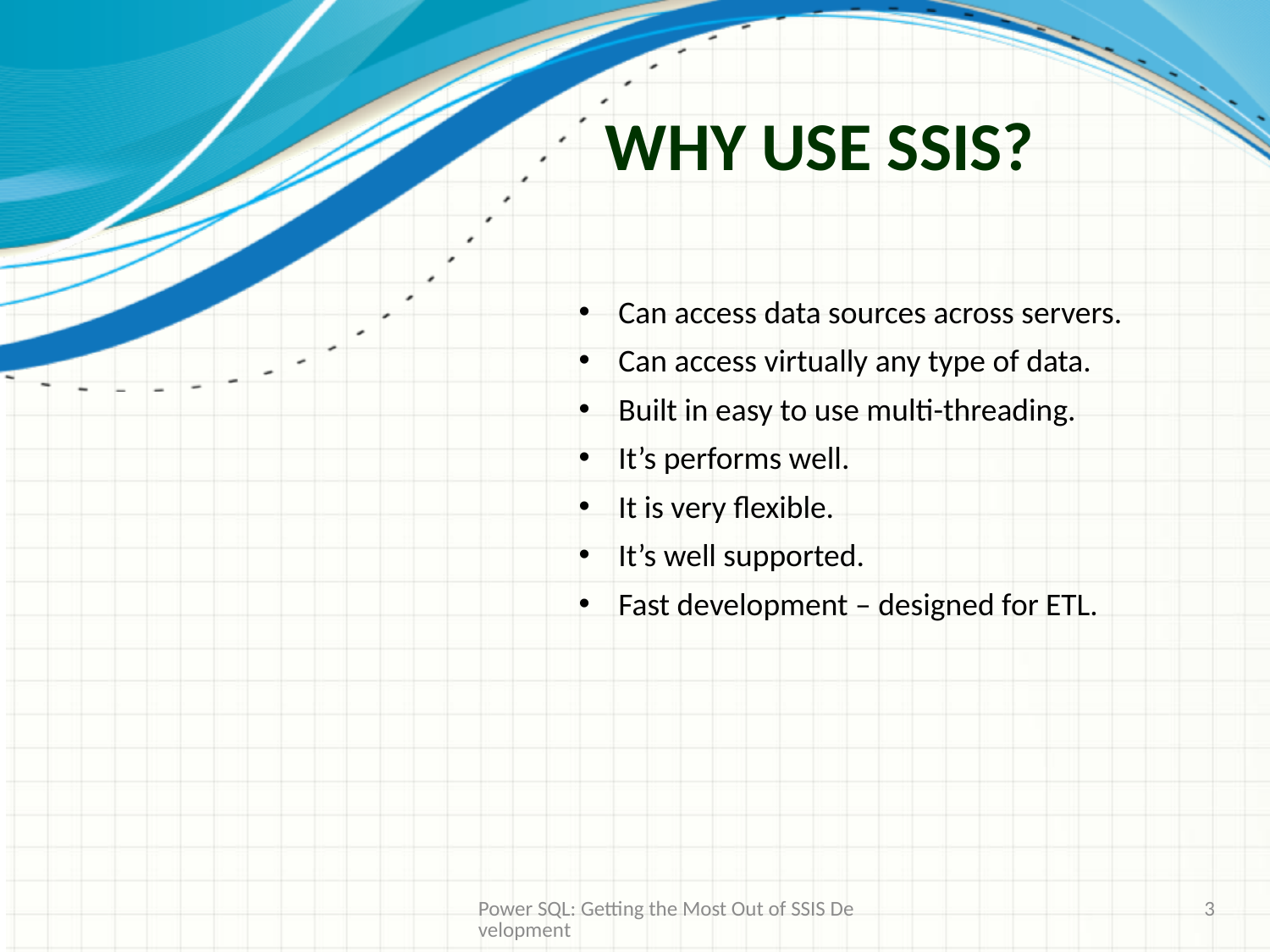

# Why Use SSIS?
Can access data sources across servers.
Can access virtually any type of data.
Built in easy to use multi-threading.
It’s performs well.
It is very flexible.
It’s well supported.
Fast development – designed for ETL.
Power SQL: Getting the Most Out of SSIS Development
3